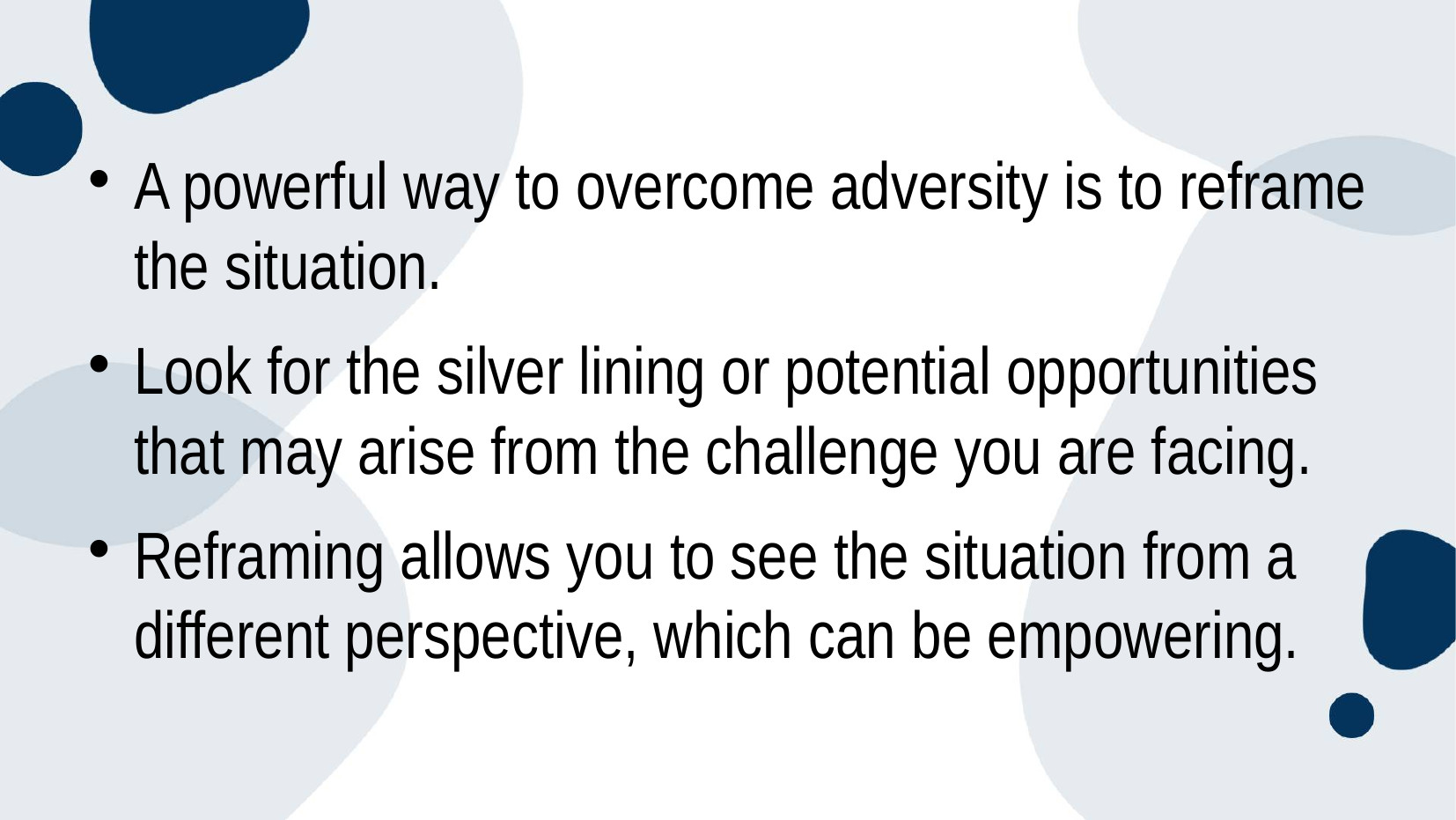

# A powerful way to overcome adversity is to reframe the situation.
Look for the silver lining or potential opportunities that may arise from the challenge you are facing.
Reframing allows you to see the situation from a different perspective, which can be empowering.